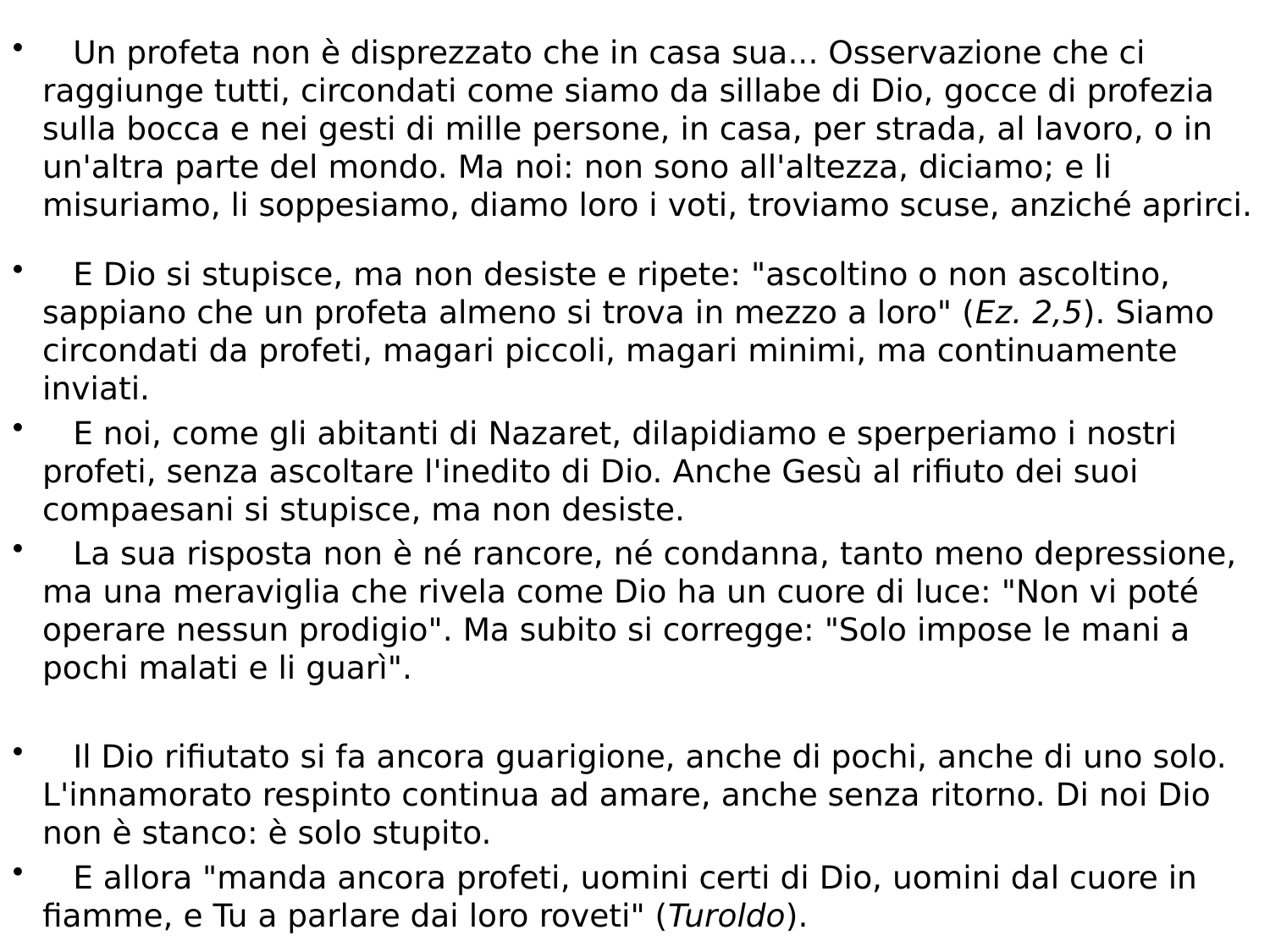

Un profeta non è disprezzato che in casa sua... Osservazione che ci raggiunge tutti, circondati come siamo da sillabe di Dio, gocce di profezia sulla bocca e nei gesti di mille persone, in casa, per strada, al lavoro, o in un'altra parte del mondo. Ma noi: non sono all'altezza, diciamo; e li misuriamo, li soppesiamo, diamo loro i voti, troviamo scuse, anziché aprirci.

   E Dio si stupisce, ma non desiste e ripete: "ascoltino o non ascoltino, sappiano che un profeta almeno si trova in mezzo a loro" (Ez. 2,5). Siamo circondati da profeti, magari piccoli, magari minimi, ma continuamente inviati.
   E noi, come gli abitanti di Nazaret, dilapidiamo e sperperiamo i nostri profeti, senza ascoltare l'inedito di Dio. Anche Gesù al rifiuto dei suoi compaesani si stupisce, ma non desiste.
   La sua risposta non è né rancore, né condanna, tanto meno depressione, ma una meraviglia che rivela come Dio ha un cuore di luce: "Non vi poté operare nessun prodigio". Ma subito si corregge: "Solo impose le mani a pochi malati e li guarì".

   Il Dio rifiutato si fa ancora guarigione, anche di pochi, anche di uno solo. L'innamorato respinto continua ad amare, anche senza ritorno. Di noi Dio non è stanco: è solo stupito.
   E allora "manda ancora profeti, uomini certi di Dio, uomini dal cuore in fiamme, e Tu a parlare dai loro roveti" (Turoldo).